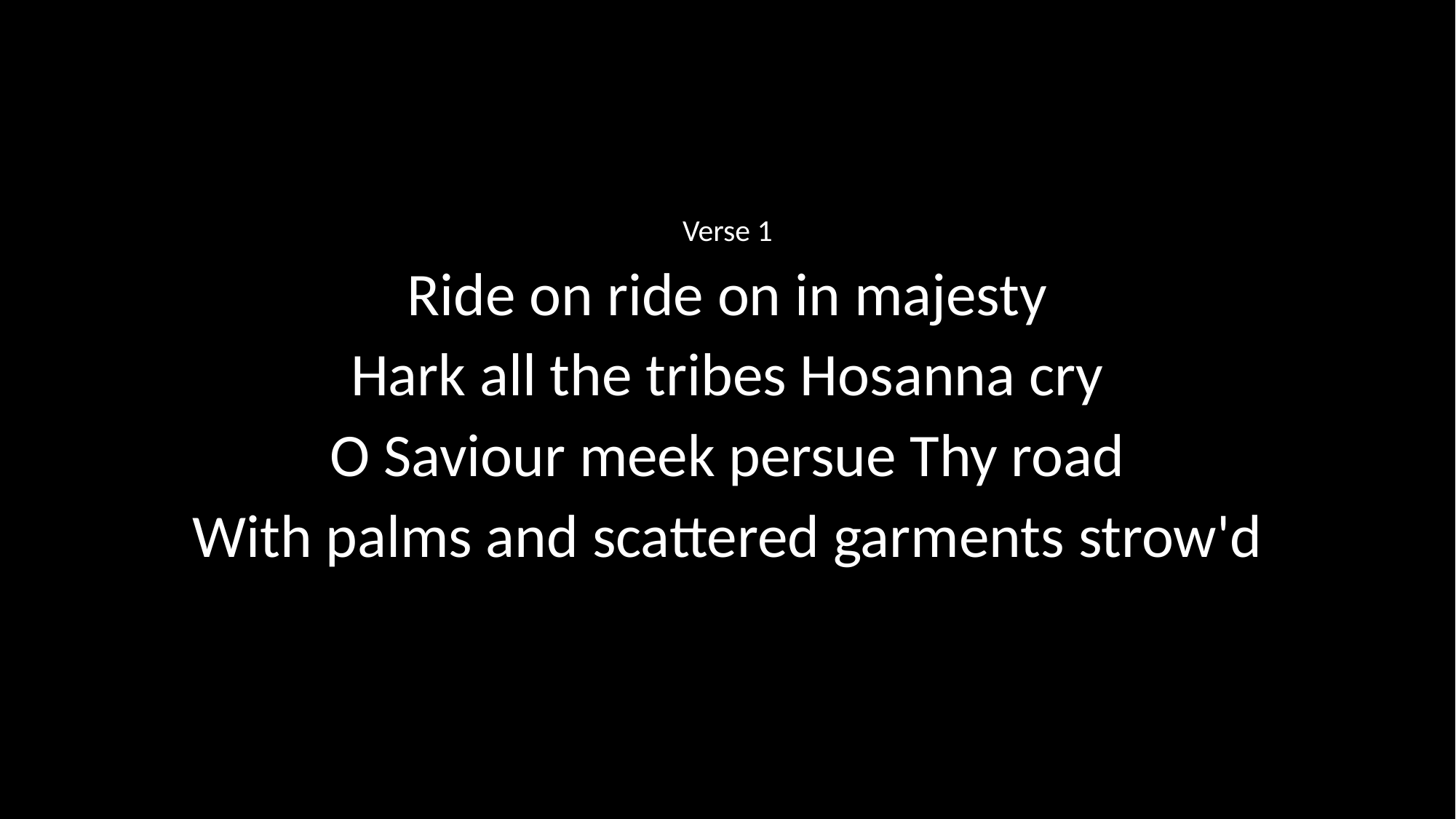

Verse 1
Ride on ride on in majesty
Hark all the tribes Hosanna cry
O Saviour meek persue Thy road
With palms and scattered garments strow'd